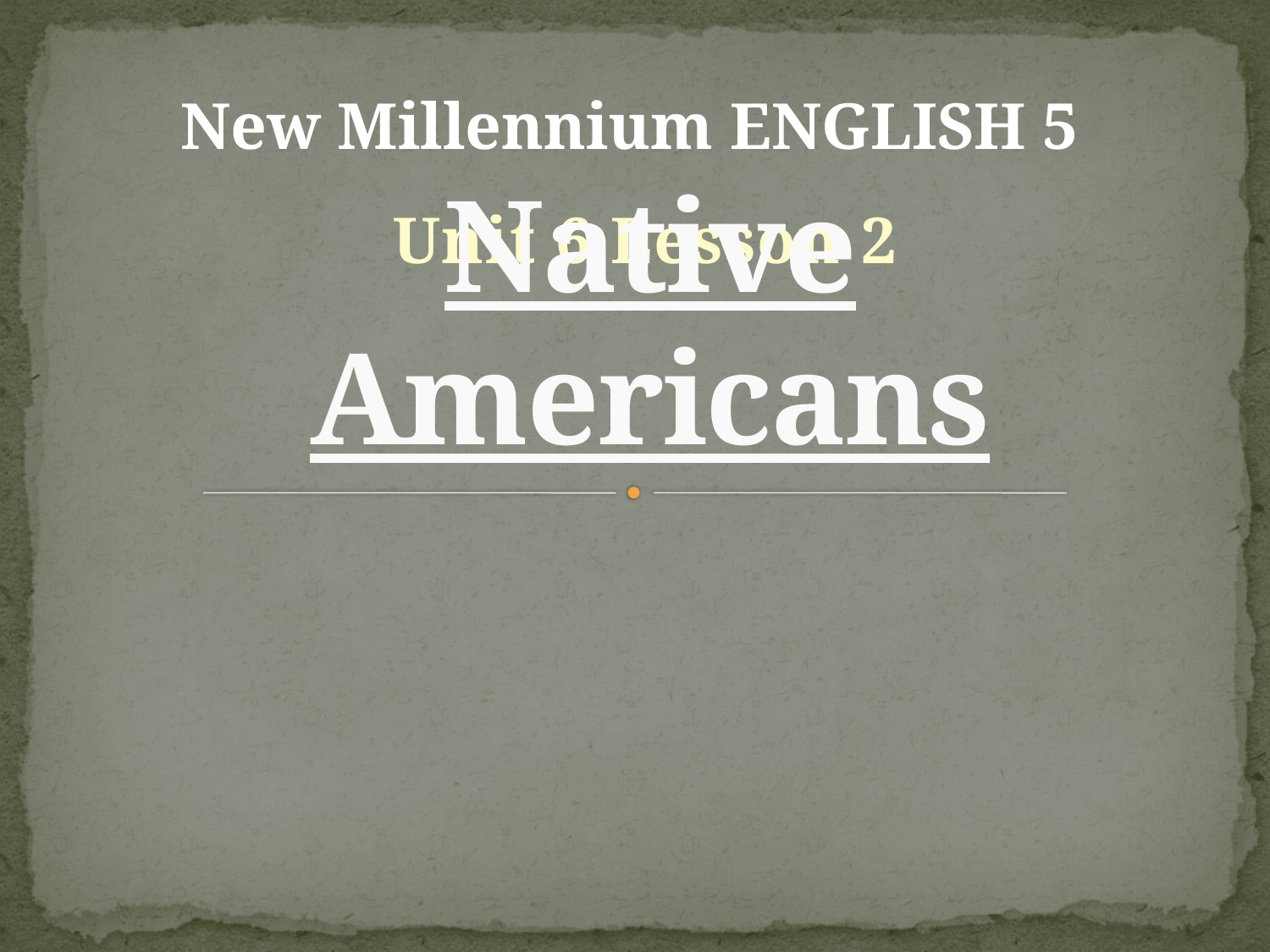

New Millennium ENGLISH 5
Unit 6 Lesson 2
# Native Americans